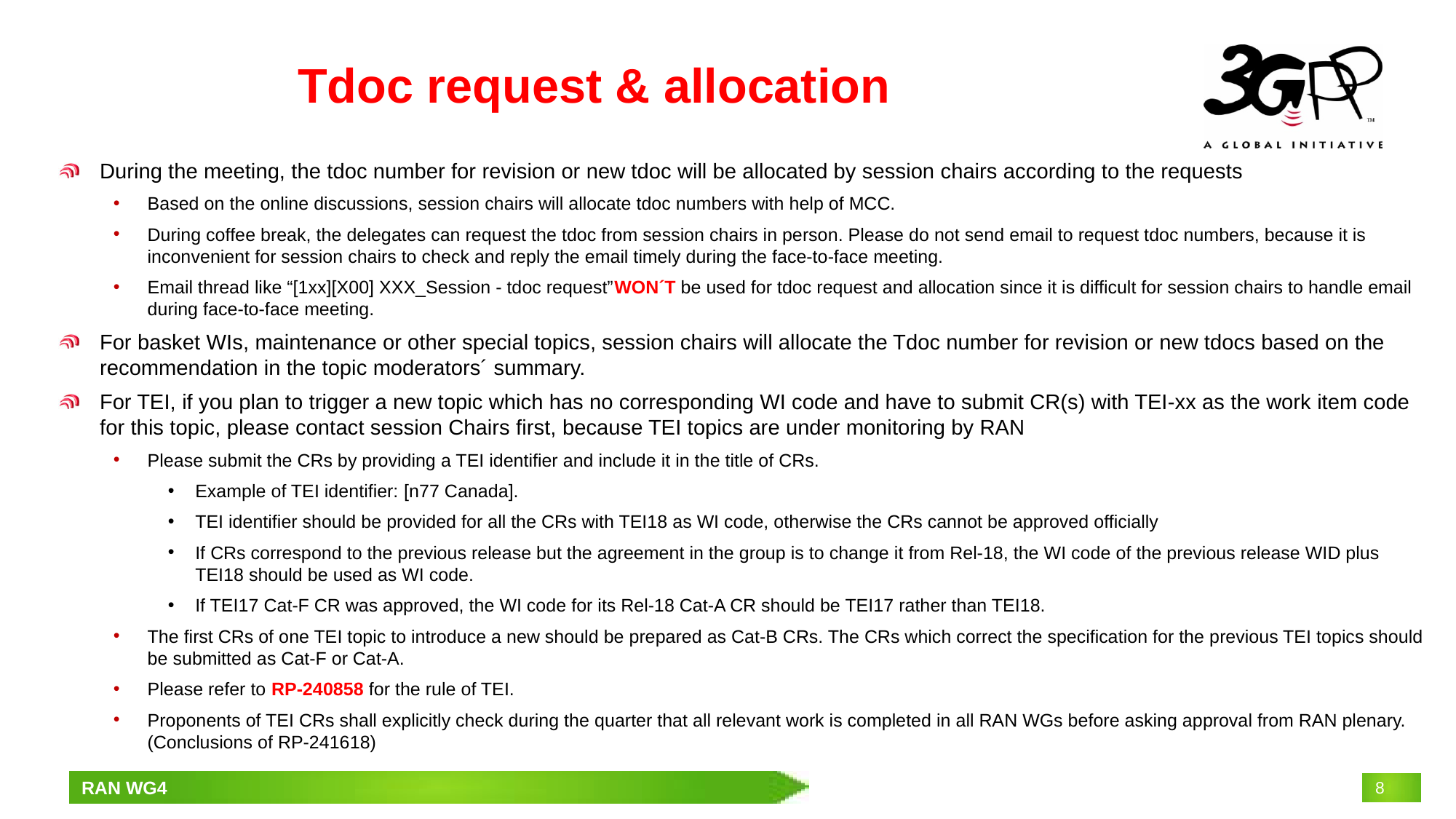

# Tdoc request & allocation
During the meeting, the tdoc number for revision or new tdoc will be allocated by session chairs according to the requests
Based on the online discussions, session chairs will allocate tdoc numbers with help of MCC.
During coffee break, the delegates can request the tdoc from session chairs in person. Please do not send email to request tdoc numbers, because it is inconvenient for session chairs to check and reply the email timely during the face-to-face meeting.
Email thread like “[1xx][X00] XXX_Session - tdoc request”WON´T be used for tdoc request and allocation since it is difficult for session chairs to handle email during face-to-face meeting.
For basket WIs, maintenance or other special topics, session chairs will allocate the Tdoc number for revision or new tdocs based on the recommendation in the topic moderators´ summary.
For TEI, if you plan to trigger a new topic which has no corresponding WI code and have to submit CR(s) with TEI-xx as the work item code for this topic, please contact session Chairs first, because TEI topics are under monitoring by RAN
Please submit the CRs by providing a TEI identifier and include it in the title of CRs.
Example of TEI identifier: [n77 Canada].
TEI identifier should be provided for all the CRs with TEI18 as WI code, otherwise the CRs cannot be approved officially
If CRs correspond to the previous release but the agreement in the group is to change it from Rel-18, the WI code of the previous release WID plus TEI18 should be used as WI code.
If TEI17 Cat-F CR was approved, the WI code for its Rel-18 Cat-A CR should be TEI17 rather than TEI18.
The first CRs of one TEI topic to introduce a new should be prepared as Cat-B CRs. The CRs which correct the specification for the previous TEI topics should be submitted as Cat-F or Cat-A.
Please refer to RP-240858 for the rule of TEI.
Proponents of TEI CRs shall explicitly check during the quarter that all relevant work is completed in all RAN WGs before asking approval from RAN plenary. (Conclusions of RP-241618)